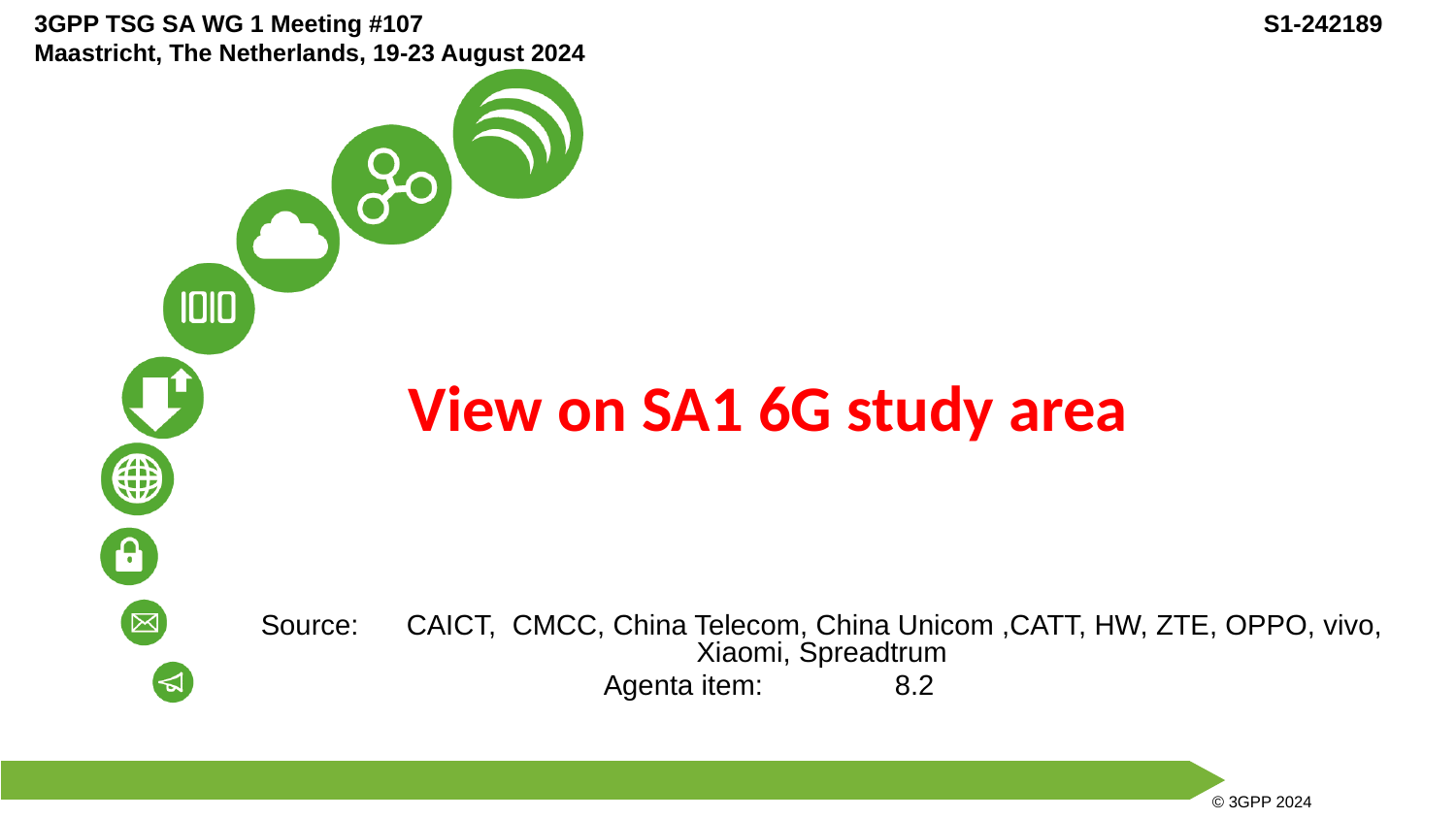

3GPP TSG SA WG 1 Meeting #107 	                                                                                                                           S1-242189
Maastricht, The Netherlands, 19-23 August 2024
View on SA1 6G study area
Source: 	CAICT,  CMCC, China Telecom, China Unicom ,CATT, HW, ZTE, OPPO, vivo, Xiaomi, Spreadtrum
Agenta item:	8.2

© 3GPP 2024